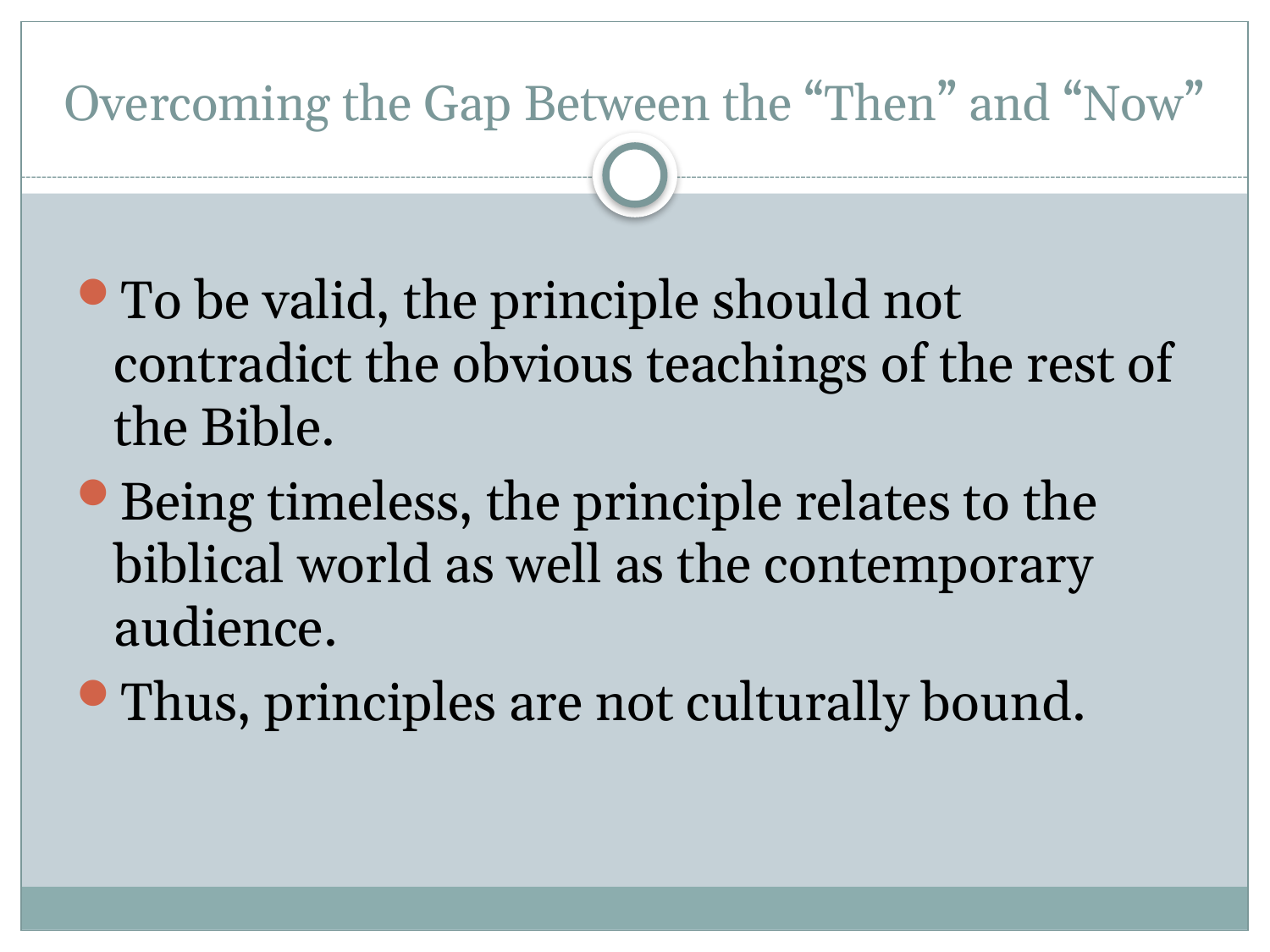

# Overcoming the Gap Between the “Then” and “Now”
To be valid, the principle should not contradict the obvious teachings of the rest of the Bible.
Being timeless, the principle relates to the biblical world as well as the contemporary audience.
Thus, principles are not culturally bound.